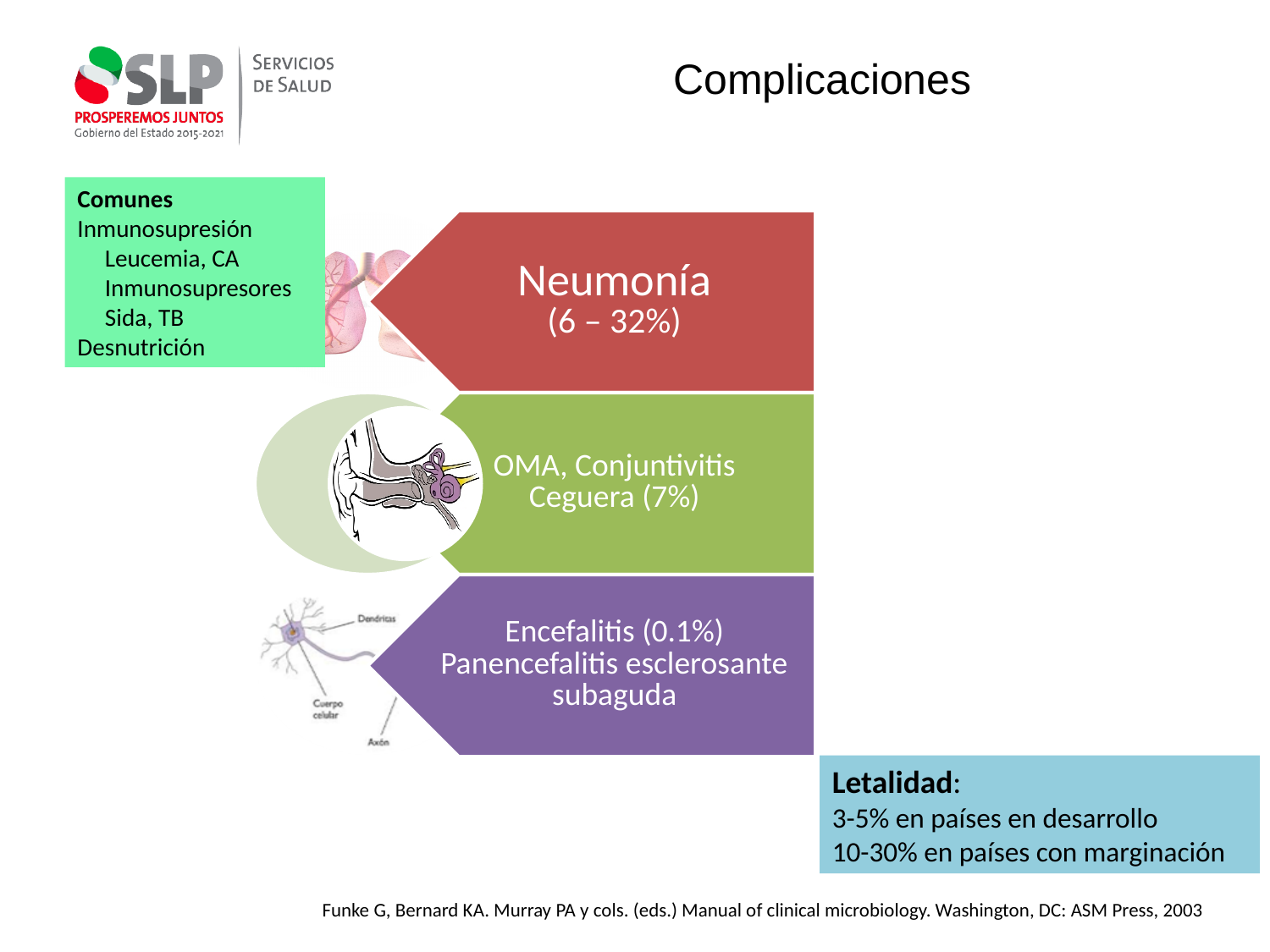

Complicaciones
Comunes
Inmunosupresión
     Leucemia, CA
     Inmunosupresores
     Sida, TB
Desnutrición
Neumonía
(6 – 32%)
OMA, Conjuntivitis
Ceguera (7%)
Encefalitis (0.1%)
Panencefalitis esclerosante subaguda

Letalidad:
3-5% en países en desarrollo
10-30% en países con marginación
Funke G, Bernard KA. Murray PA y cols. (eds.) Manual of clinical microbiology. Washington, DC: ASM Press, 2003